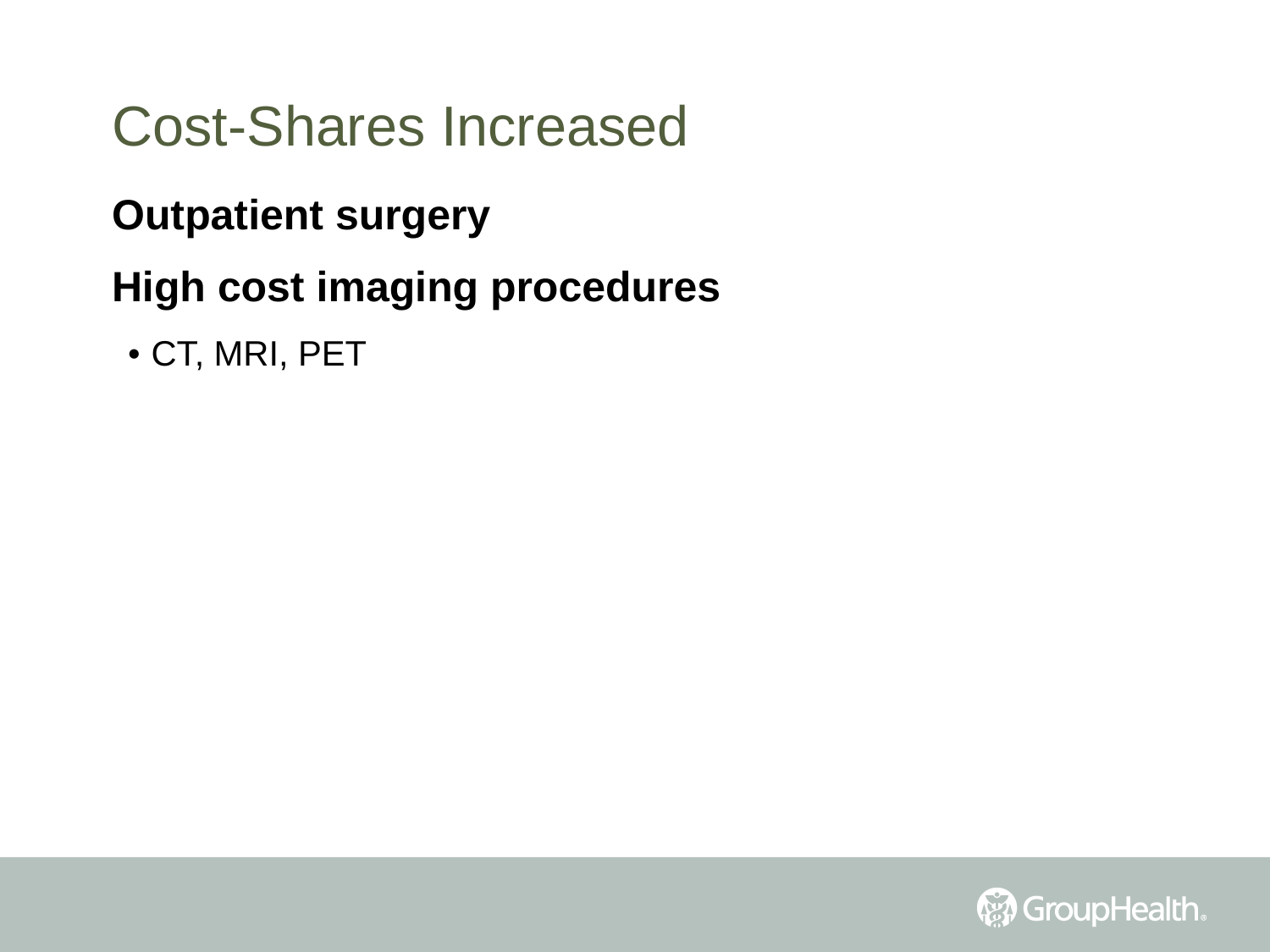

# Cost-Shares Increased
Outpatient surgery
High cost imaging procedures
CT, MRI, PET